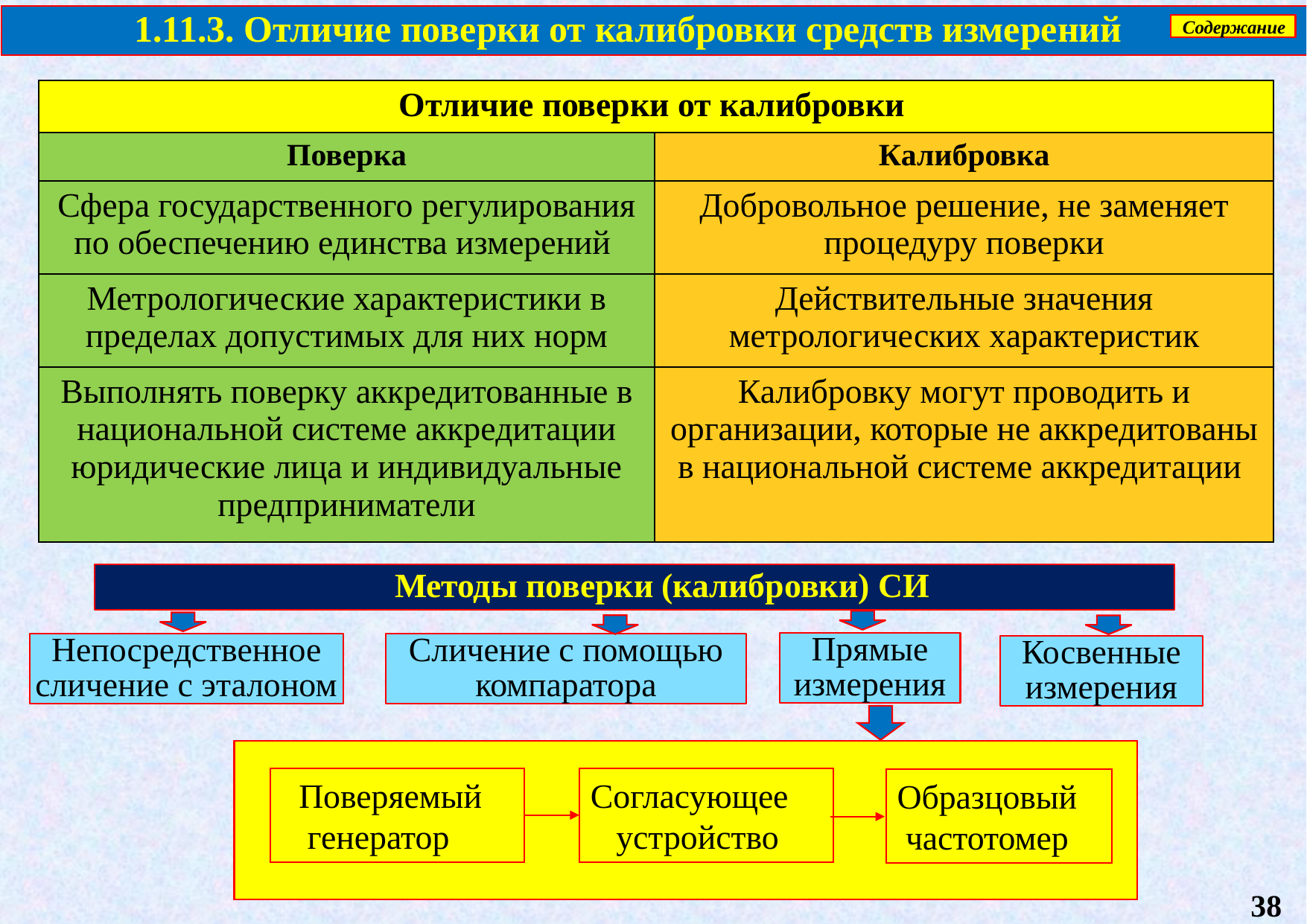

1.11.3. Отличие поверки от калибровки средств измерений
Содержание
| Отличие поверки от калибровки |  |
| --- | --- |
| Поверка | Калибровка |
| Сфера государственного регулирования по обеспечению единства измерений | Добровольное решение, не заменяет процедуру поверки |
| Метрологические характеристики в пределах допустимых для них норм | Действительные значения метрологических характеристик |
| Выполнять поверку аккредитованные в национальной системе аккредитации юридические лица и индивидуальные предприниматели | Калибровку могут проводить и организации, которые не аккредитованы в национальной системе аккредитации |
Методы поверки (калибровки) СИ

Прямые измерения
Сличение с помощью компаратора
Непосредственное сличение с эталоном
Косвенные измерения

Согласующее
   устройство
  Поверяемый
   генератор
Образцовый
 частотомер
38